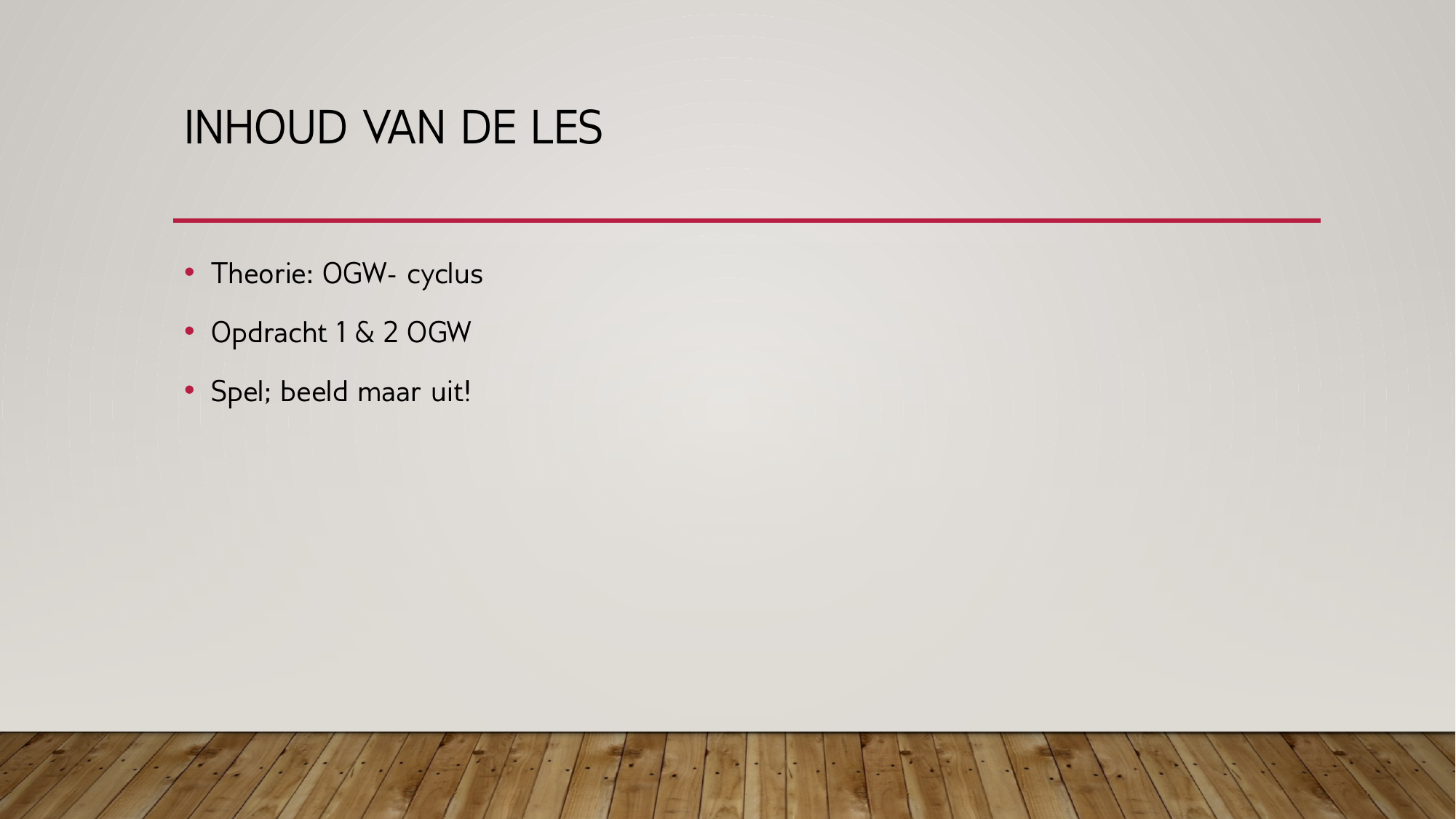

# Inhoud van de les
Theorie: OGW- cyclus
Opdracht 1 & 2 OGW
Spel; beeld maar uit!